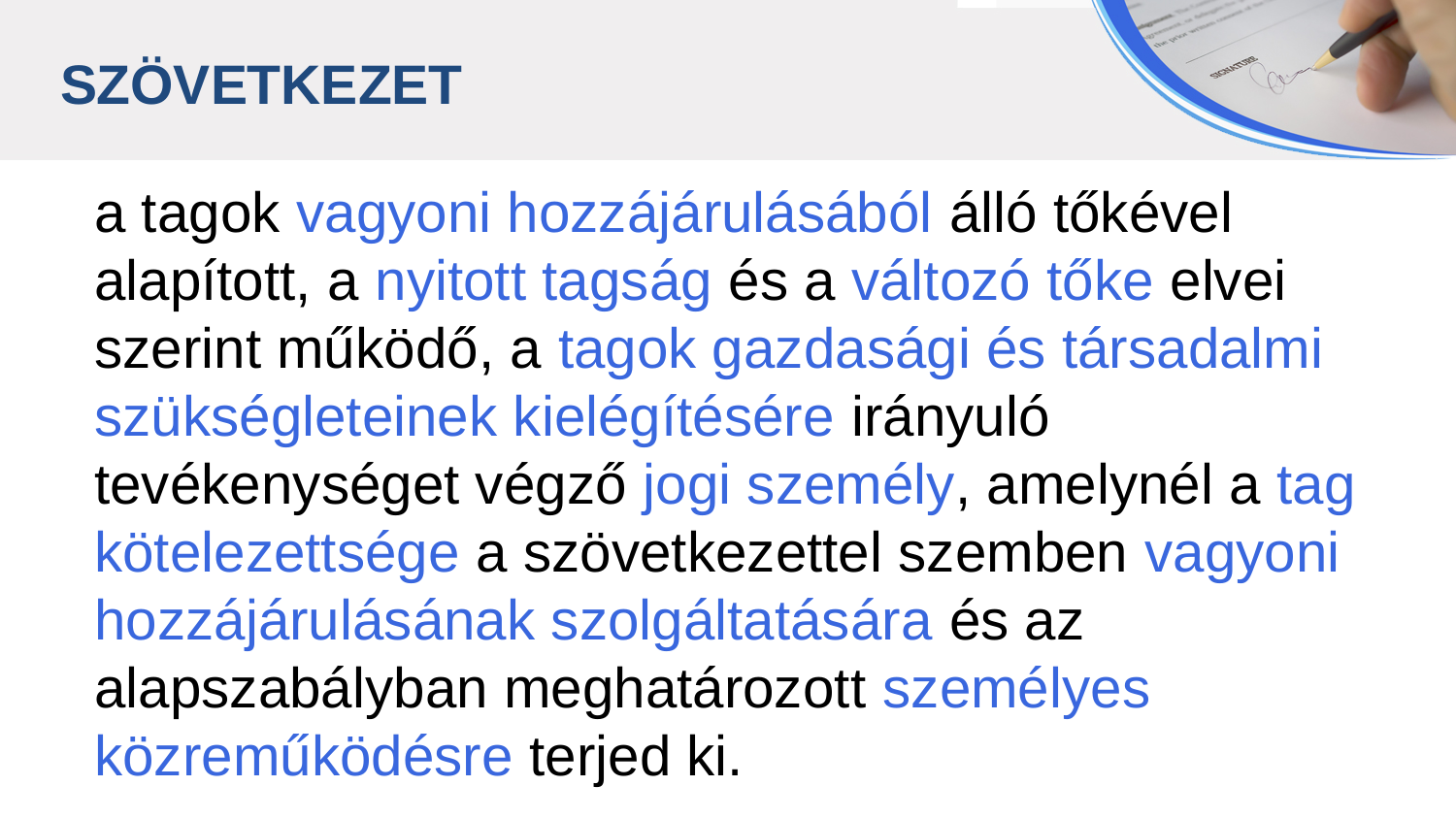

SZÖVETKEZET
a tagok vagyoni hozzájárulásából álló tőkével alapított, a nyitott tagság és a változó tőke elvei szerint működő, a tagok gazdasági és társadalmi szükségleteinek kielégítésére irányuló tevékenységet végző jogi személy, amelynél a tag kötelezettsége a szövetkezettel szemben vagyoni hozzájárulásának szolgáltatására és az alapszabályban meghatározott személyes közreműködésre terjed ki.